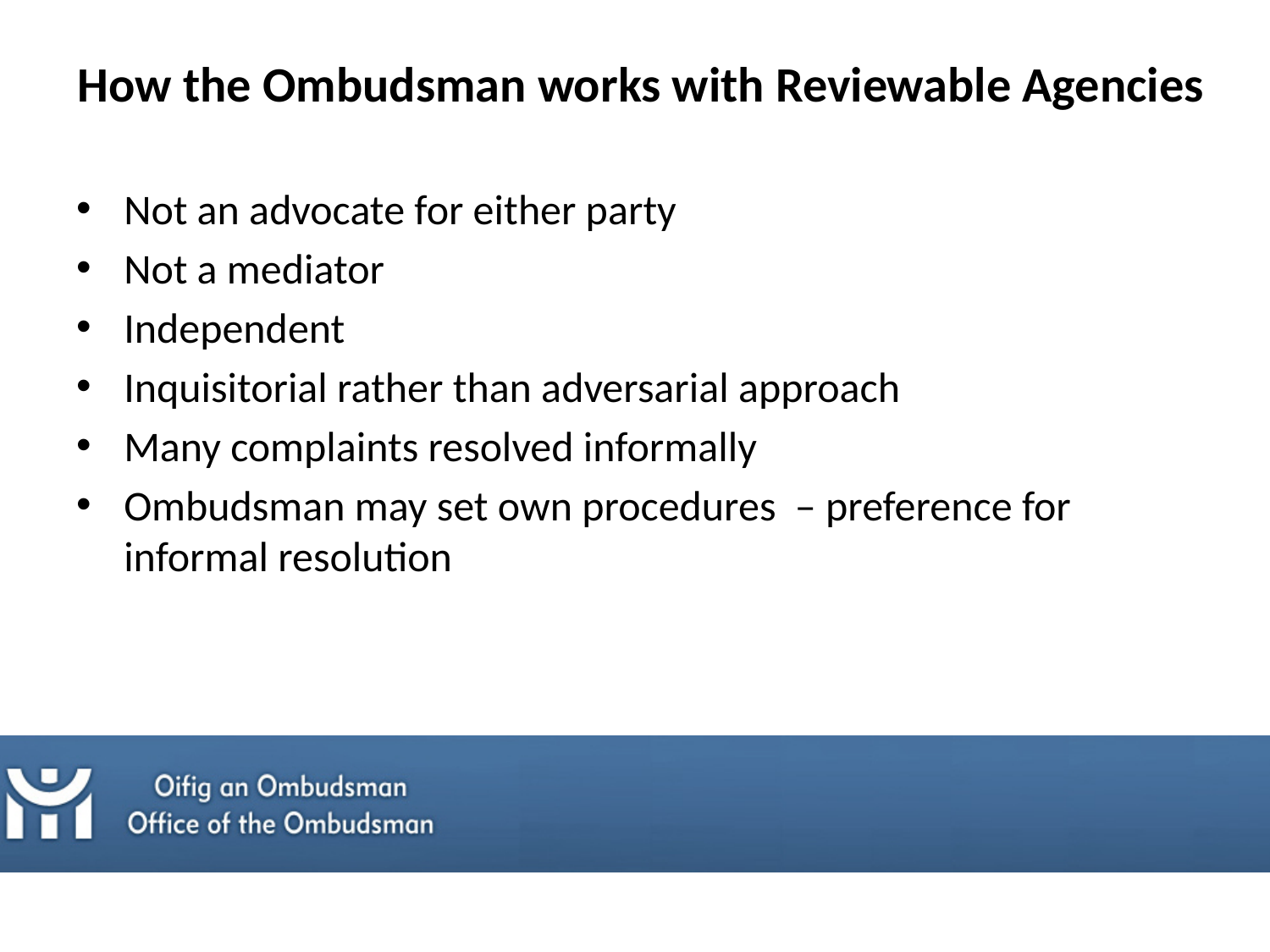

# How the Ombudsman works with Reviewable Agencies
Not an advocate for either party
Not a mediator
Independent
Inquisitorial rather than adversarial approach
Many complaints resolved informally
Ombudsman may set own procedures  – preference for informal resolution